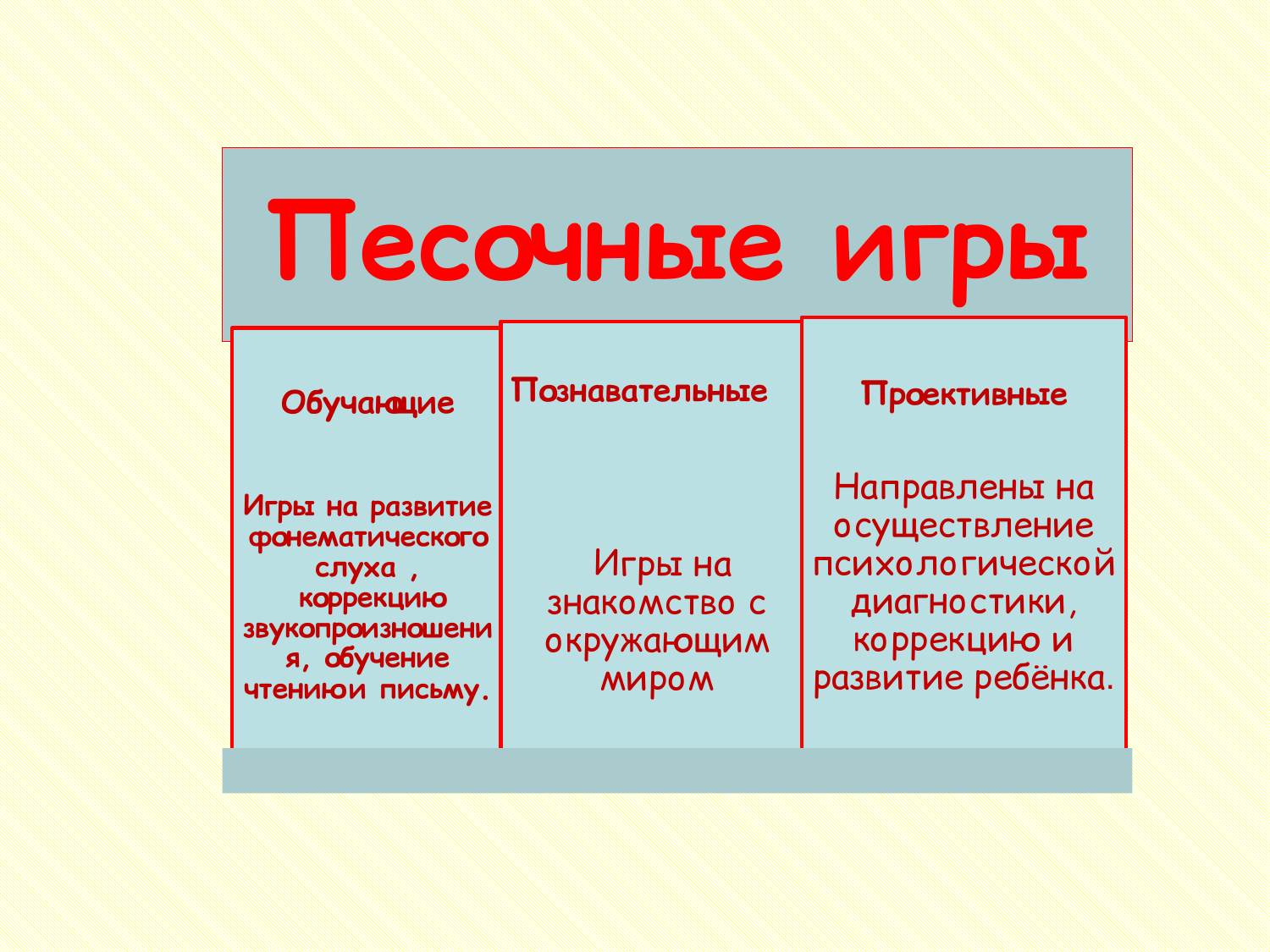

Песочные игры
Обучающие

Игры на развитие фонематического слуха , коррекцию звукопроизношения, обучение чтению и письму.
Познавательные

 Игры на знакомство с окружающим миром
Проективные

Направлены на осуществление психологической диагностики, коррекцию и развитие ребёнка.